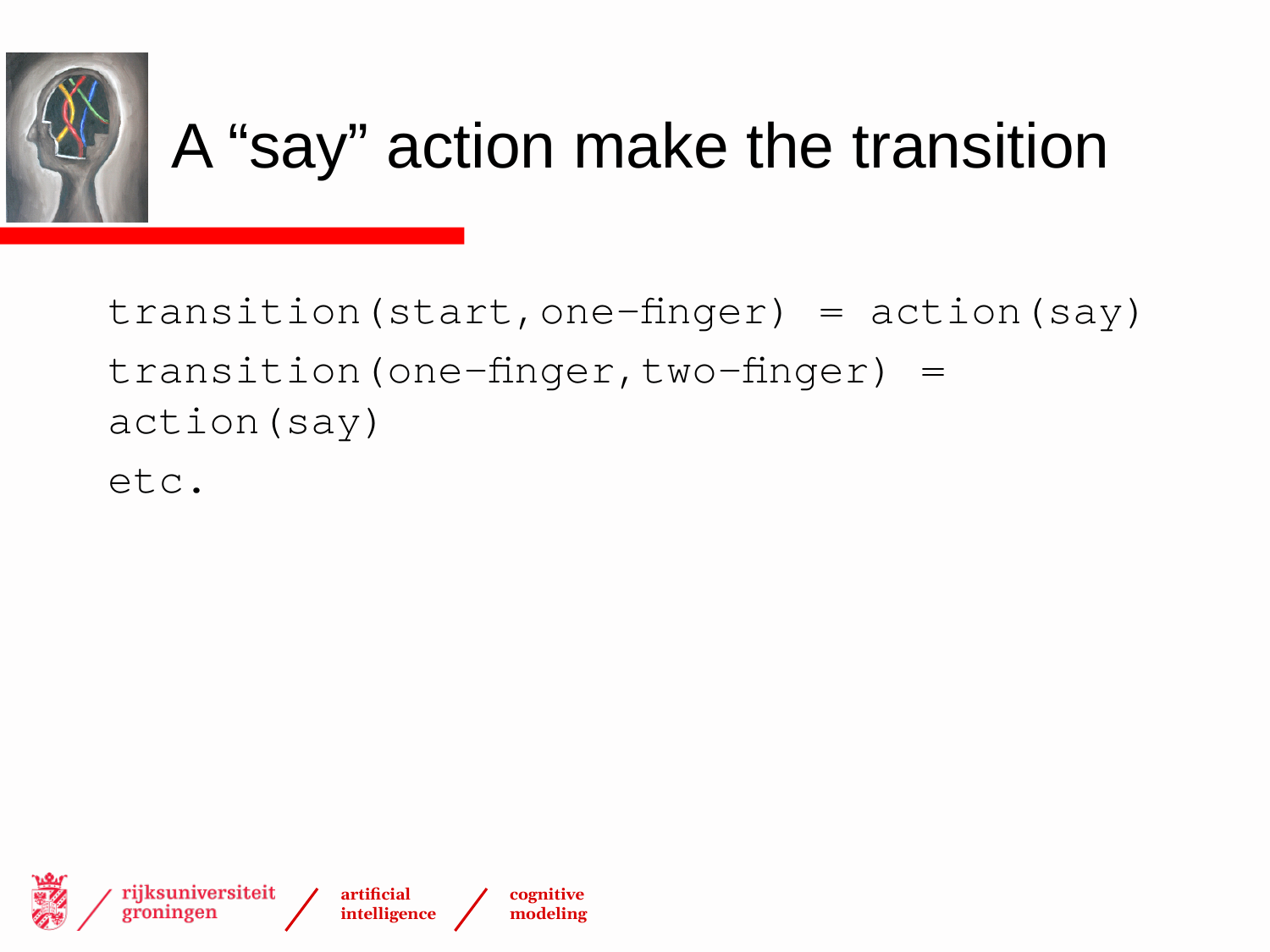

# A “say” action make the transition
transition(start,one-finger) = action(say)
transition(one-finger,two-finger) = action(say)
etc.